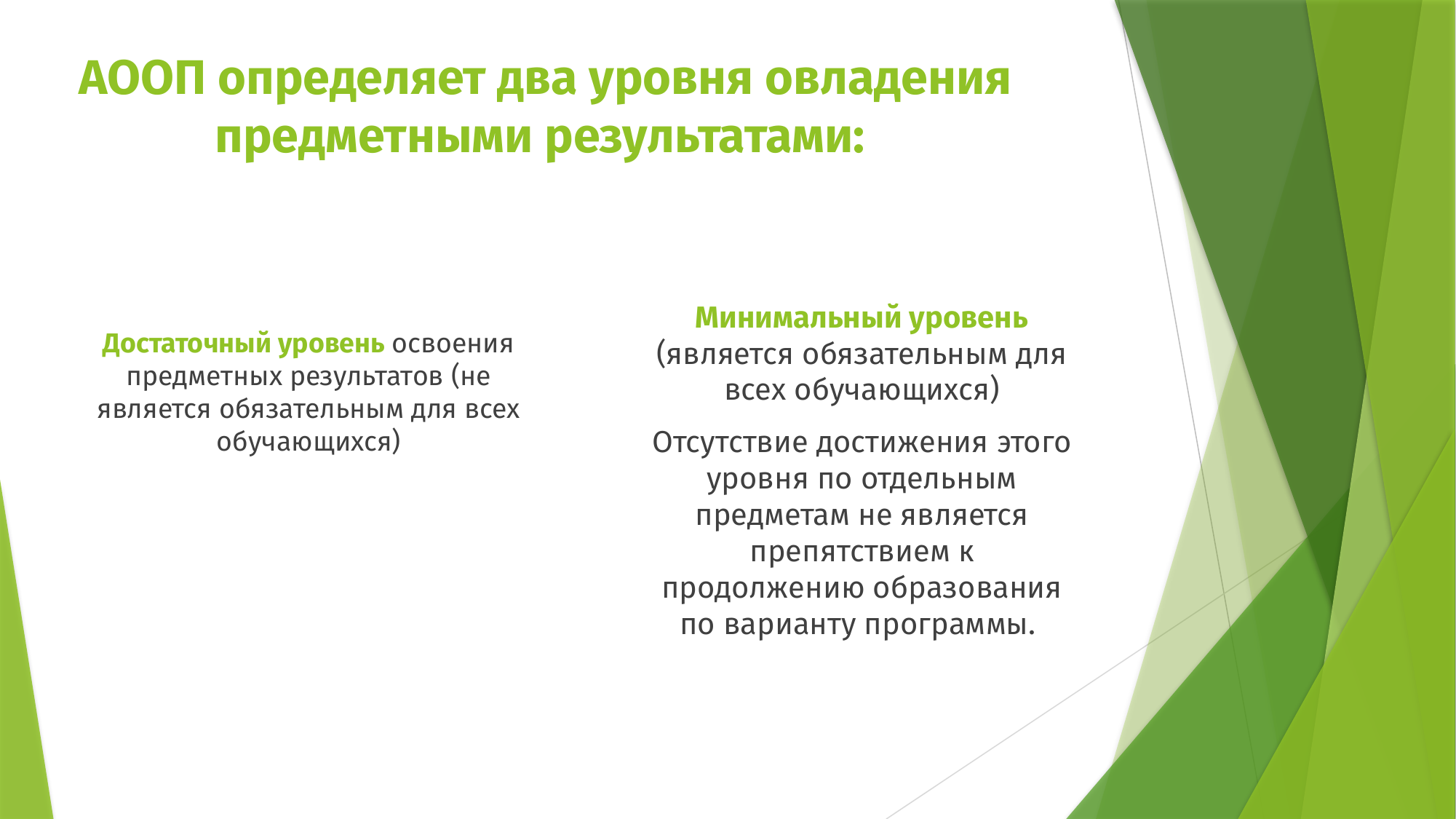

АООП определяет два уровня овладения предметными результатами:
Минимальный уровень (является обязательным для всех обучающихся)
Отсутствие достижения этого уровня по отдельным предметам не является препятствием к продолжению образования по варианту программы.

Достаточный уровень освоения предметных результатов (не является обязательным для всех обучающихся)